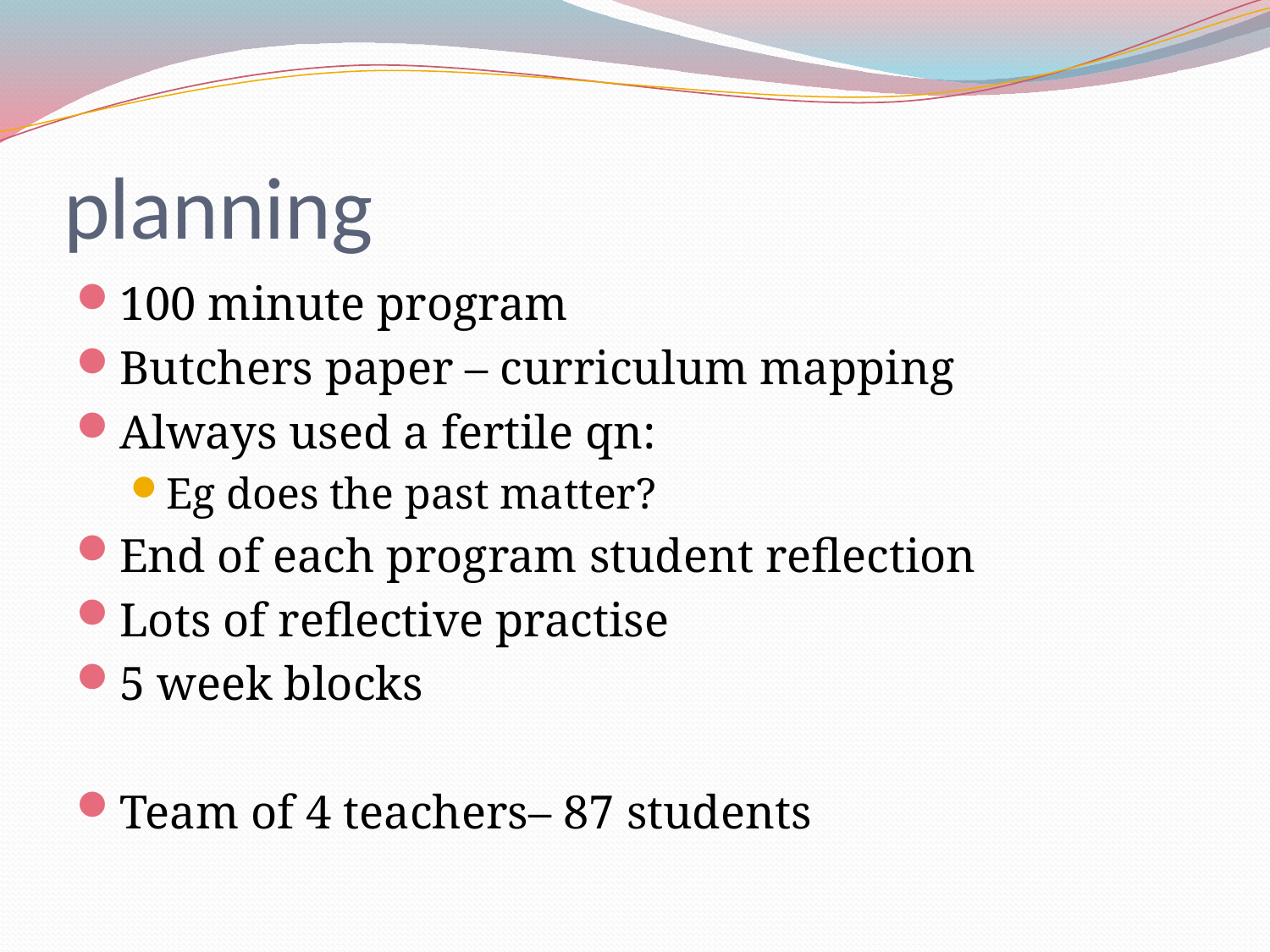

# planning
100 minute program
Butchers paper – curriculum mapping
Always used a fertile qn:
Eg does the past matter?
End of each program student reflection
Lots of reflective practise
5 week blocks

Team of 4 teachers– 87 students